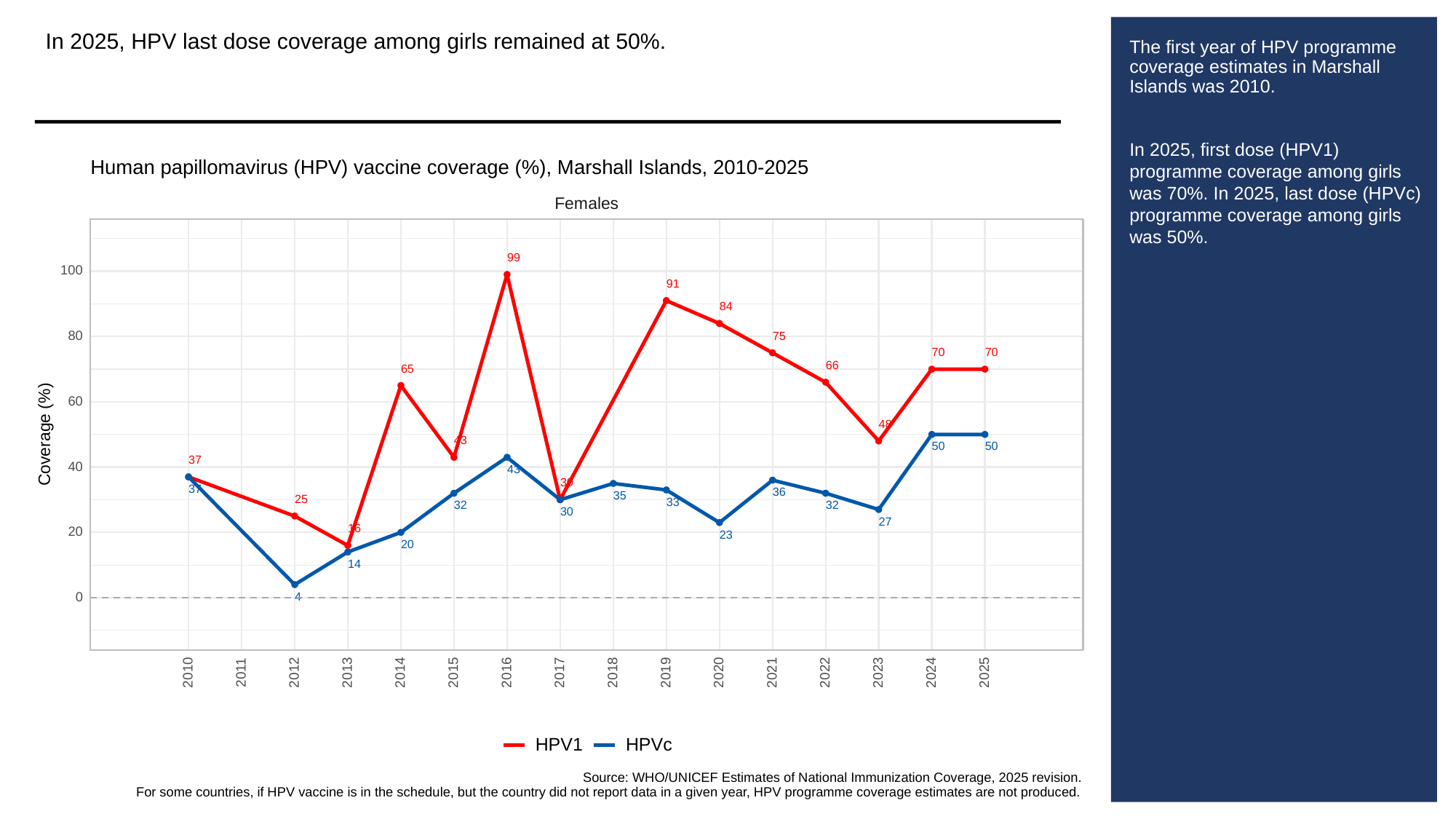

In 2025, HPV last dose coverage among girls remained at 50%.
# The first year of HPV programme coverage estimates in Marshall Islands was 2010.

In 2025, first dose (HPV1) programme coverage among girls was 70%. In 2025, last dose (HPVc) programme coverage among girls was 50%.

Human papillomavirus (HPV) vaccine coverage (%), Marshall Islands, 2010-2025
Females

99
100

91

84

80
75

70
70

66
65

60

48
Coverage (%)

43

50
50

37
40
43

30

37

36

35
25

33

32
32

30

27

16
20

23

20

14

0
4

2013
2023
2010
2011
2012
2014
2015
2016
2017
2018
2019
2020
2021
2022
2024
2025
HPVc
HPV1

Source: WHO/UNICEF Estimates of National Immunization Coverage, 2025 revision.
For some countries, if HPV vaccine is in the schedule, but the country did not report data in a given year, HPV programme coverage estimates are not produced.